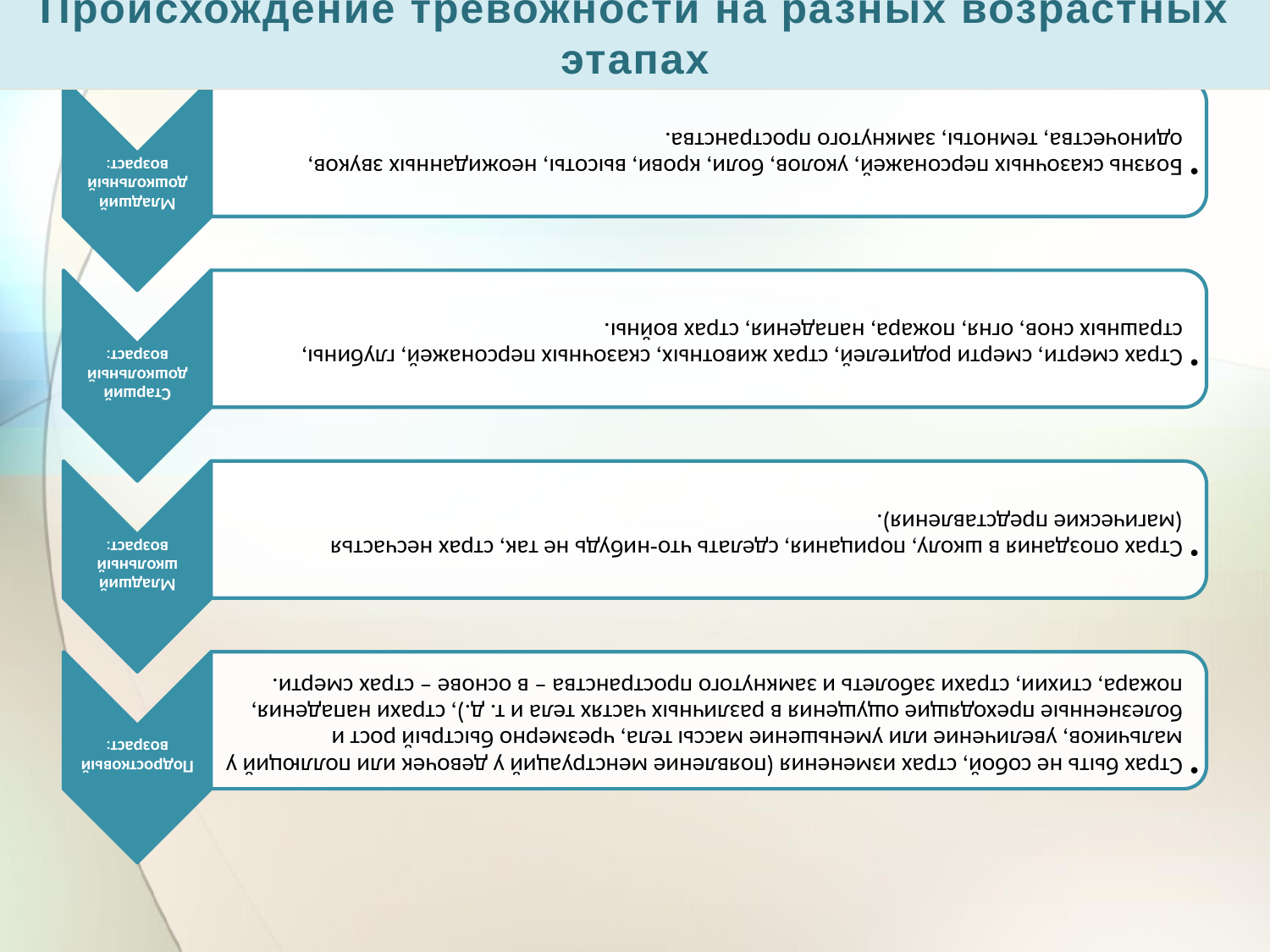

Происхождение тревожности на разных возрастных этапах
Младший дошкольный возраст:
Боязнь сказочных персонажей, уколов, боли, крови, высоты, неожиданных звуков, одиночества, темноты, замкнутого пространства.
Старший дошкольный возраст:
Страх смерти, смерти родителей, страх животных, сказочных персонажей, глубины, страшных снов, огня, пожара, нападения, страх войны.
Младший школьный возраст:
Страх опоздания в школу, порицания, сделать что-нибудь не так, страх несчастья (магические представления).
Подростковый возраст:
Страх быть не собой, страх изменения (появление менструаций у девочек или поллюций у мальчиков, увеличение или уменьшение массы тела, чрезмерно быстрый рост и болезненные преходящие ощущения в различных частях тела и т. д.), страхи нападения, пожара, стихии, страхи заболеть и замкнутого пространства – в основе – страх смерти.